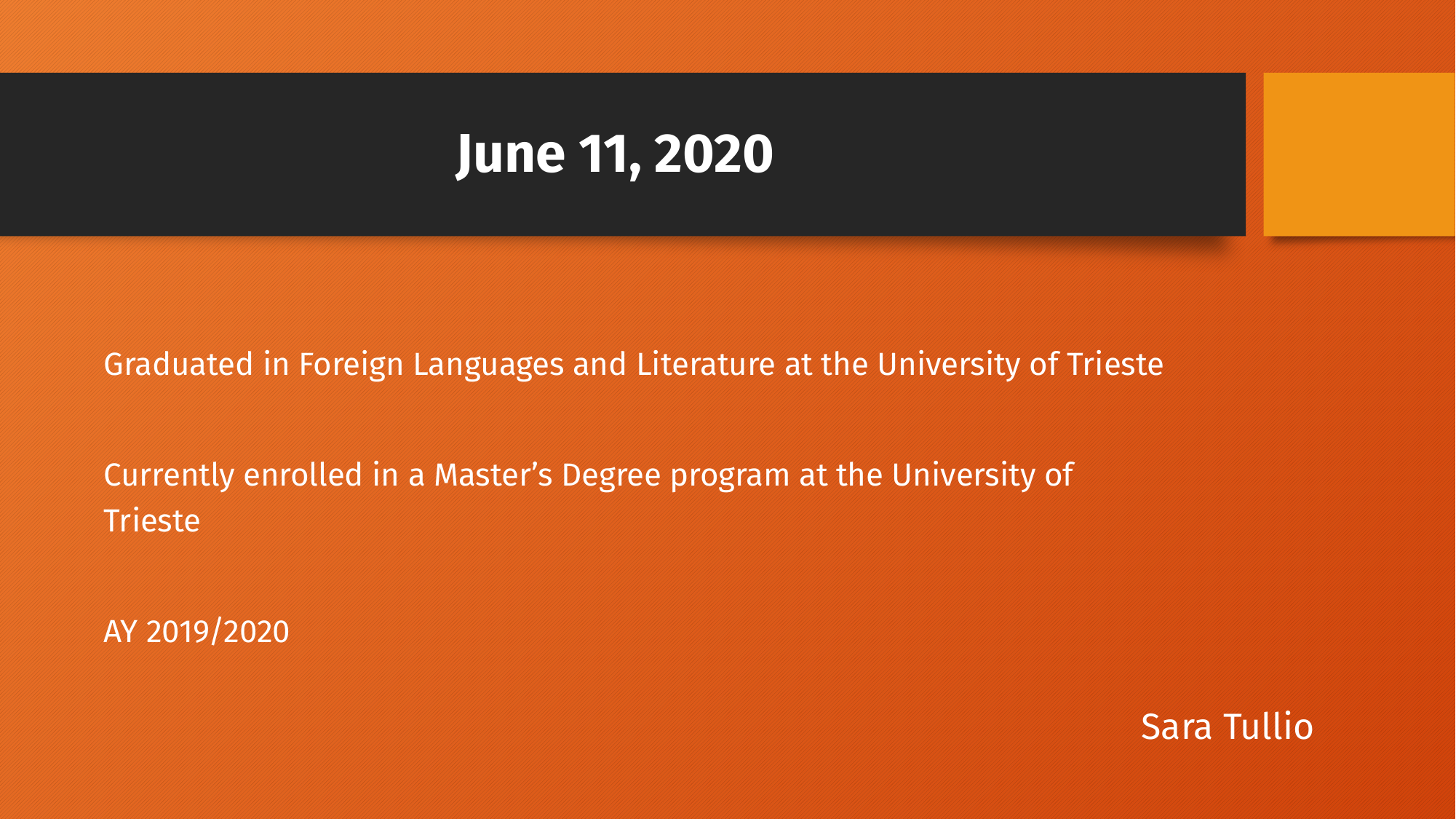

# June 11, 2020
Graduated in Foreign Languages and Literature at the University of Trieste

Currently enrolled in a Master’s Degree program at the University of Trieste

AY 2019/2020

Sara Tullio